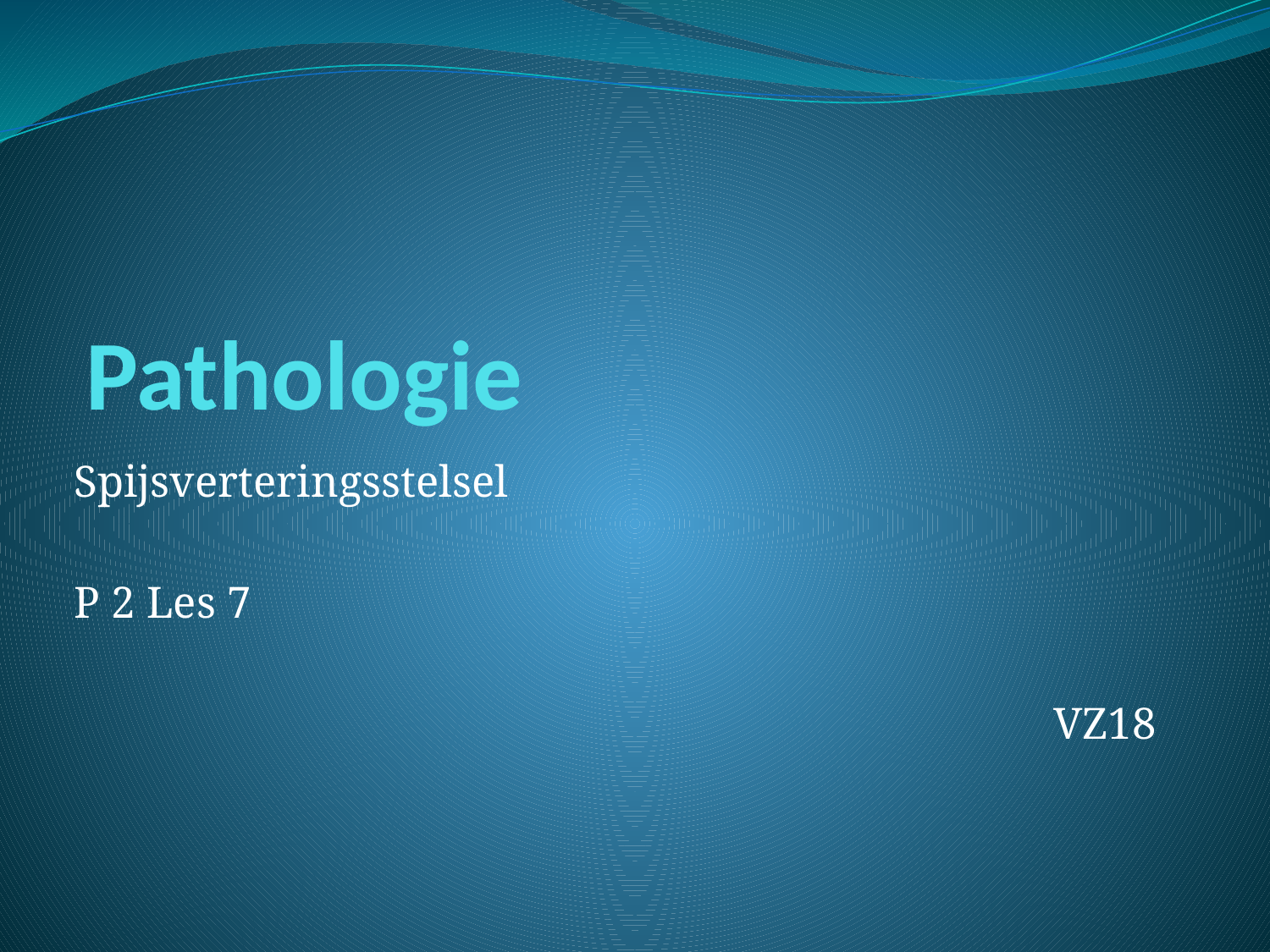

# Pathologie
Spijsverteringsstelsel

P 2 Les 7

VZ18